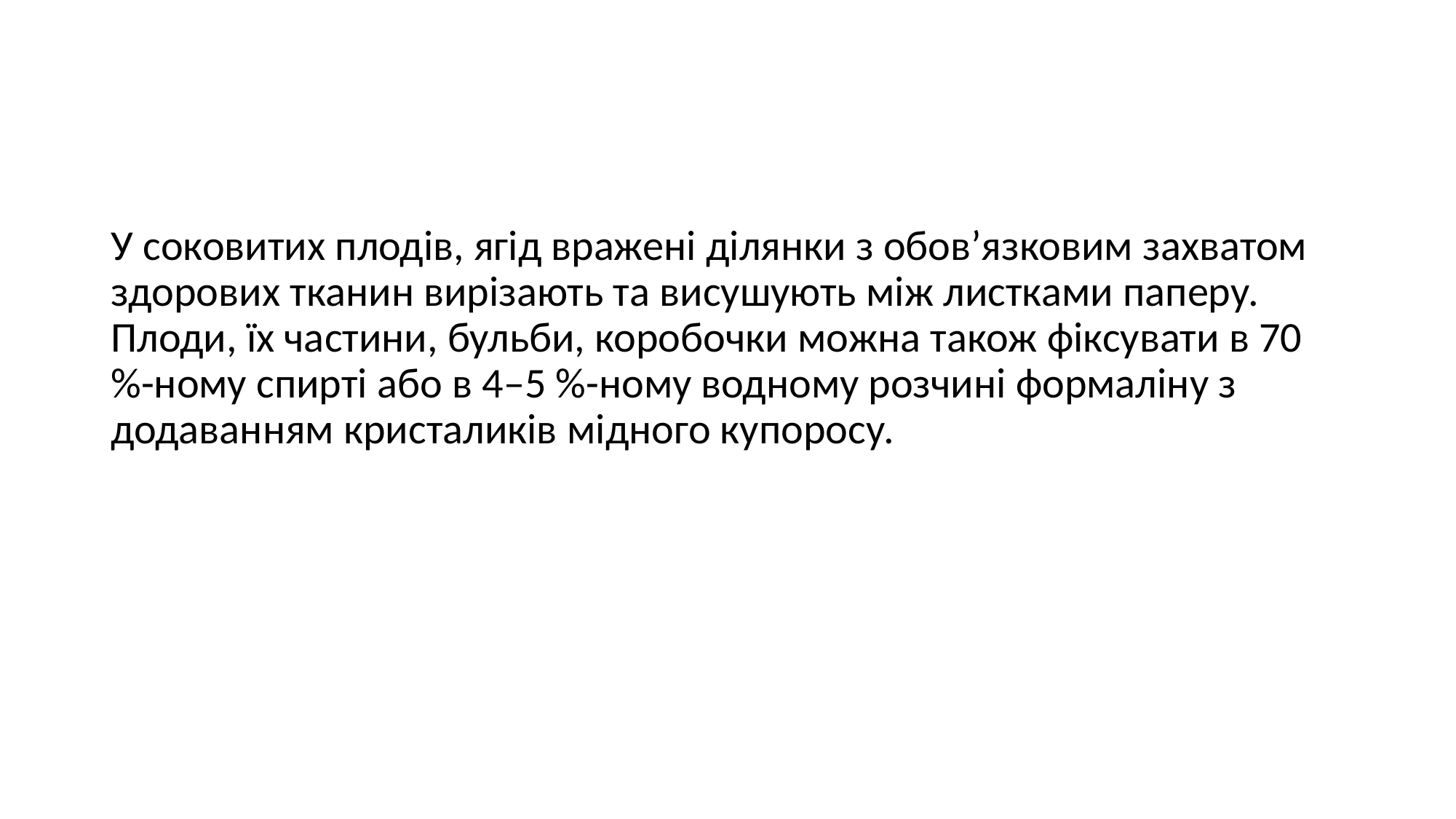

#
У соковитих плодів, ягід вражені ділянки з обов’язковим захватом здорових тканин вирізають та висушують між листками паперу. Плоди, їх частини, бульби, коробочки можна також фіксувати в 70 %-ному спирті або в 4–5 %-ному водному розчині формаліну з додаванням кристаликів мідного купоросу.